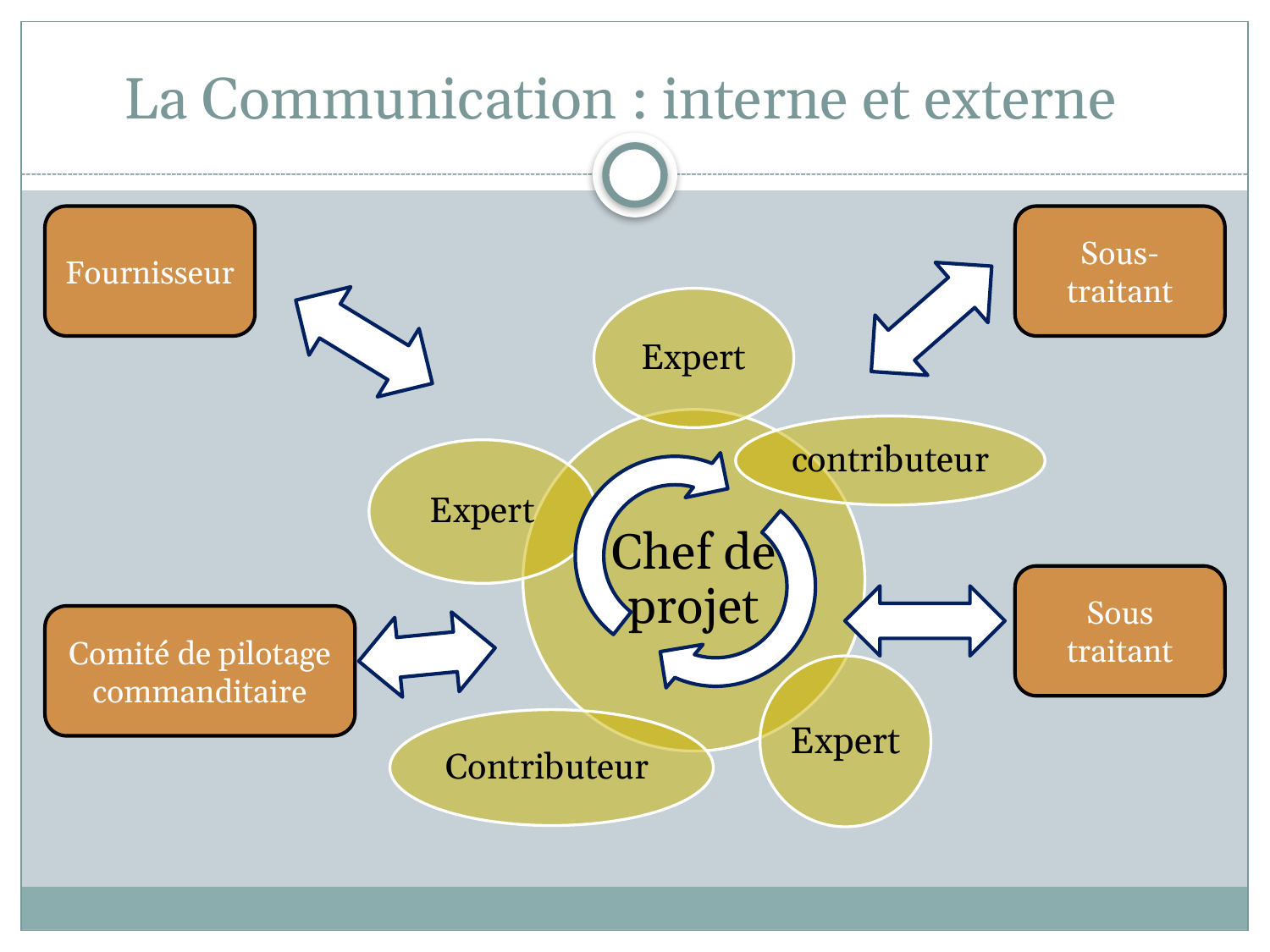

# La Communication : interne et externe

Fournisseur
Sous-traitant

Chef de projet
Expert
Expert
contributeur
Contributeur
Expert

Sous traitant

Comité de pilotage commanditaire